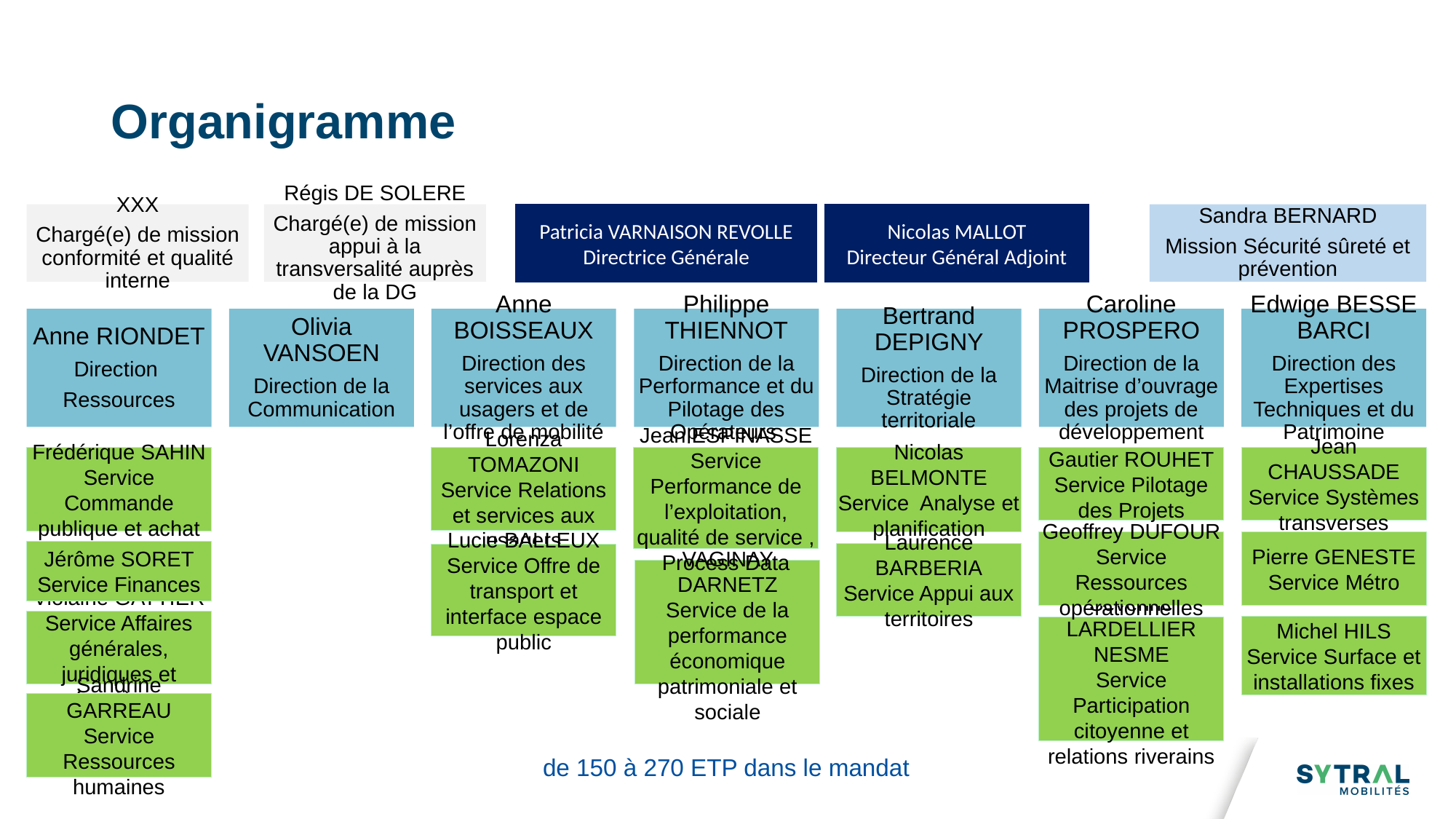

# Organigramme
XXX
Chargé(e) de mission conformité et qualité interne
Régis DE SOLERE
Chargé(e) de mission appui à la transversalité auprès de la DG
Patricia VARNAISON REVOLLE
Directrice Générale
Nicolas MALLOT
Directeur Général Adjoint
Sandra BERNARD
Mission Sécurité sûreté et prévention
Anne RIONDET
Direction
Ressources
Olivia VANSOEN
Direction de la Communication
Anne BOISSEAUX
Direction des services aux usagers et de l’offre de mobilité
Philippe THIENNOT
Direction de la Performance et du Pilotage des Opérateurs
Bertrand DEPIGNY
Direction de la Stratégie territoriale
Caroline PROSPERO
Direction de la Maitrise d’ouvrage des projets de développement
Edwige BESSE BARCI
Direction des Expertises Techniques et du Patrimoine
Frédérique SAHIN
Service Commande publique et achat
Lorenza TOMAZONI
Service Relations et services aux usagers
Jean ESPINASSE
Service Performance de l’exploitation, qualité de service , Process Data
Nicolas BELMONTE
Service  Analyse et planification
Gautier ROUHET
Service Pilotage des Projets
Jean CHAUSSADE
Service Systèmes transverses
Geoffrey DUFOUR
Service Ressources opérationnelles
Pierre GENESTE
Service Métro
Jérôme SORET
Service Finances
Laurence BARBERIA
Service Appui aux territoires
Lucie BALLEUX
Service Offre de transport et interface espace public
Christophe VAGINAY DARNETZ
Service de la performance économique patrimoniale et sociale
Violaine GATTIER
Service Affaires générales, juridiques et foncières
Michel HILS
Service Surface et installations fixes
Séverine LARDELLIER NESME
Service Participation citoyenne et relations riverains
Sandrine GARREAU
Service Ressources humaines
de 150 à 270 ETP dans le mandat